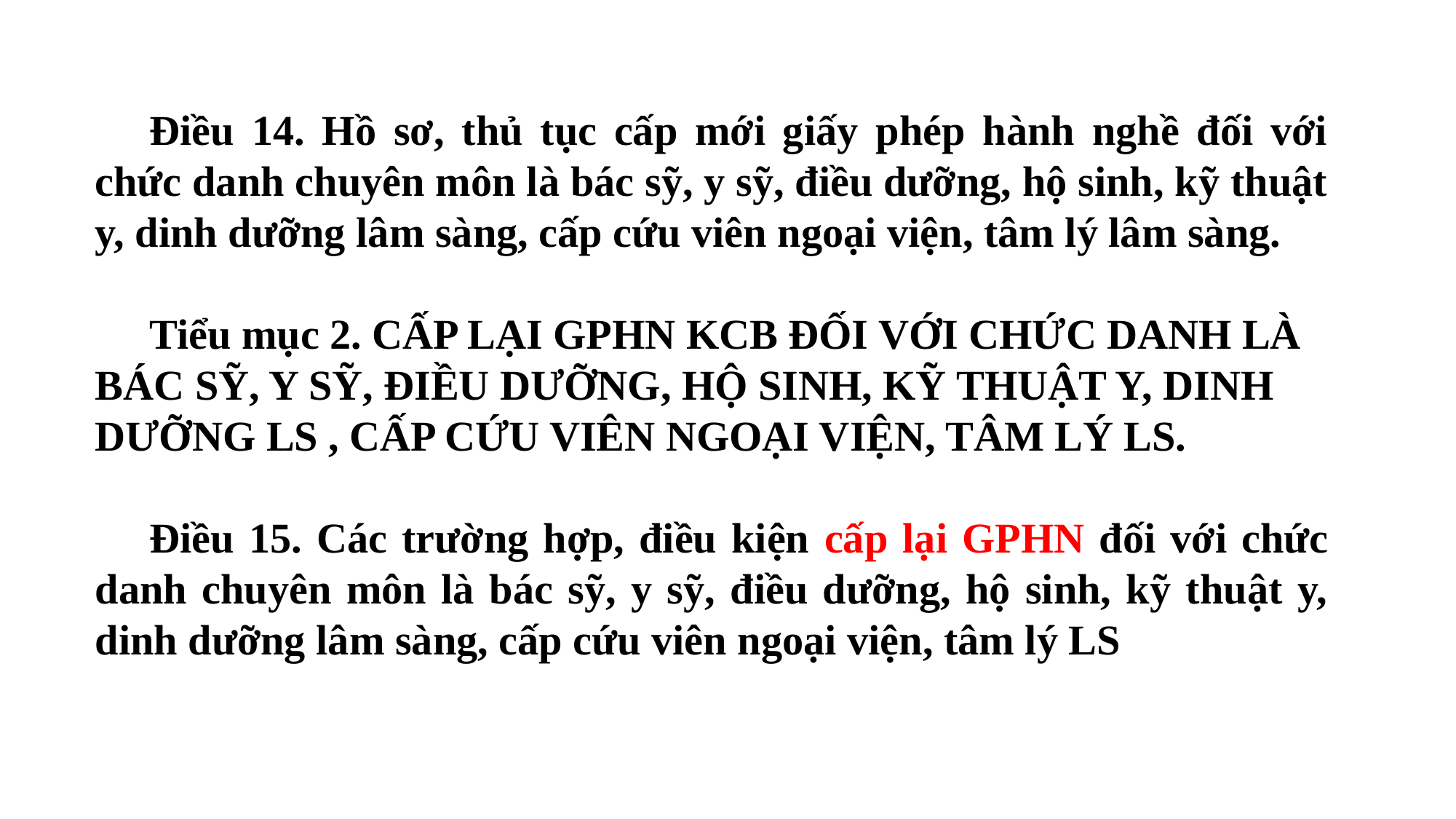

Điều 14. Hồ sơ, thủ tục cấp mới giấy phép hành nghề đối với chức danh chuyên môn là bác sỹ, y sỹ, điều dưỡng, hộ sinh, kỹ thuật y, dinh dưỡng lâm sàng, cấp cứu viên ngoại viện, tâm lý lâm sàng.

Tiểu mục 2. CẤP LẠI GPHN KCB ĐỐI VỚI CHỨC DANH LÀ BÁC SỸ, Y SỸ, ĐIỀU DƯỠNG, HỘ SINH, KỸ THUẬT Y, DINH DƯỠNG LS , CẤP CỨU VIÊN NGOẠI VIỆN, TÂM LÝ LS.

Điều 15. Các trường hợp, điều kiện cấp lại GPHN đối với chức danh chuyên môn là bác sỹ, y sỹ, điều dưỡng, hộ sinh, kỹ thuật y, dinh dưỡng lâm sàng, cấp cứu viên ngoại viện, tâm lý LS